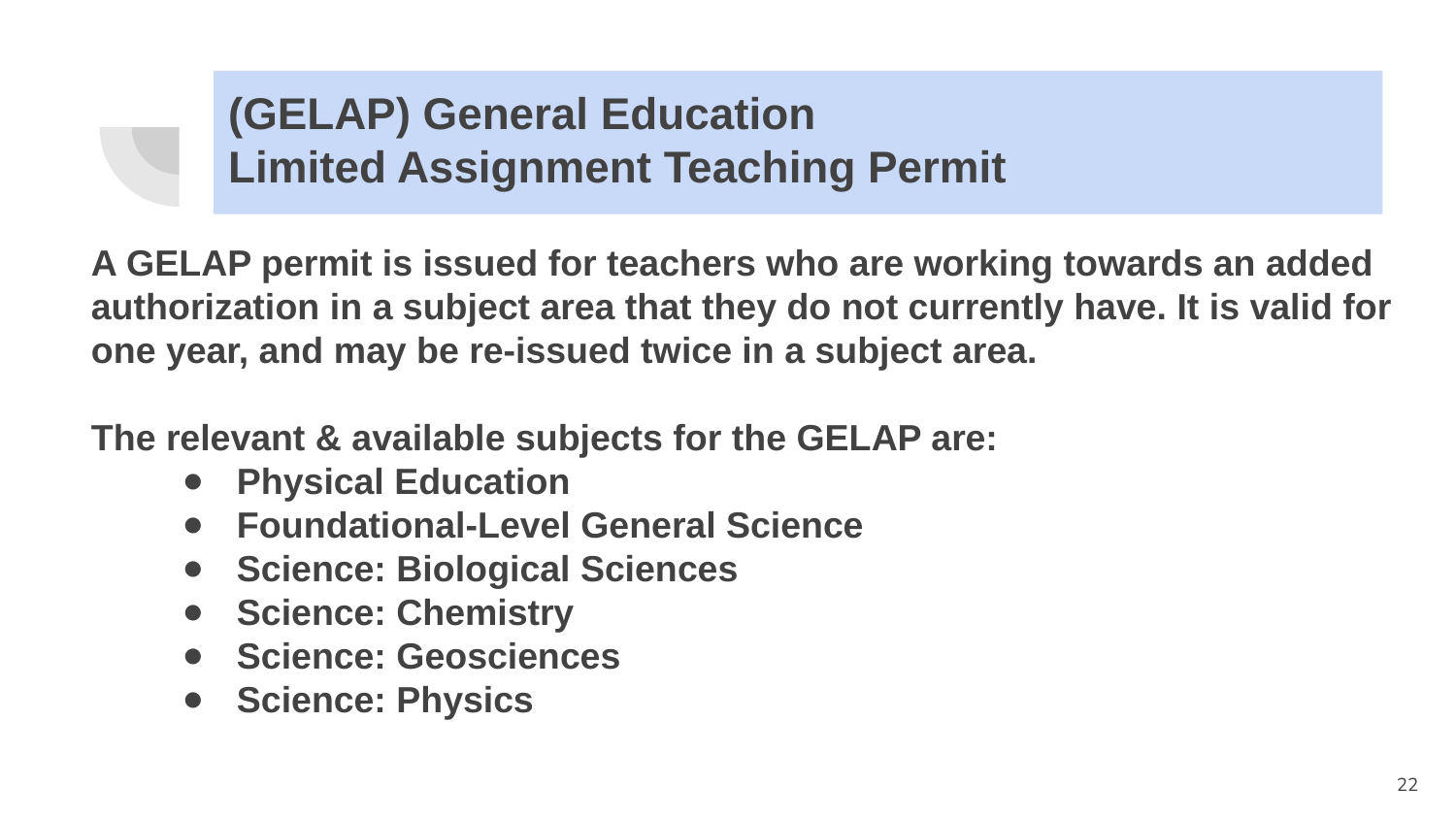

# (GELAP) General Education
Limited Assignment Teaching Permit

A GELAP permit is issued for teachers who are working towards an added authorization in a subject area that they do not currently have. It is valid for one year, and may be re-issued twice in a subject area.

The relevant & available subjects for the GELAP are:
Physical Education
Foundational-Level General Science
Science: Biological Sciences
Science: Chemistry
Science: Geosciences
Science: Physics

22